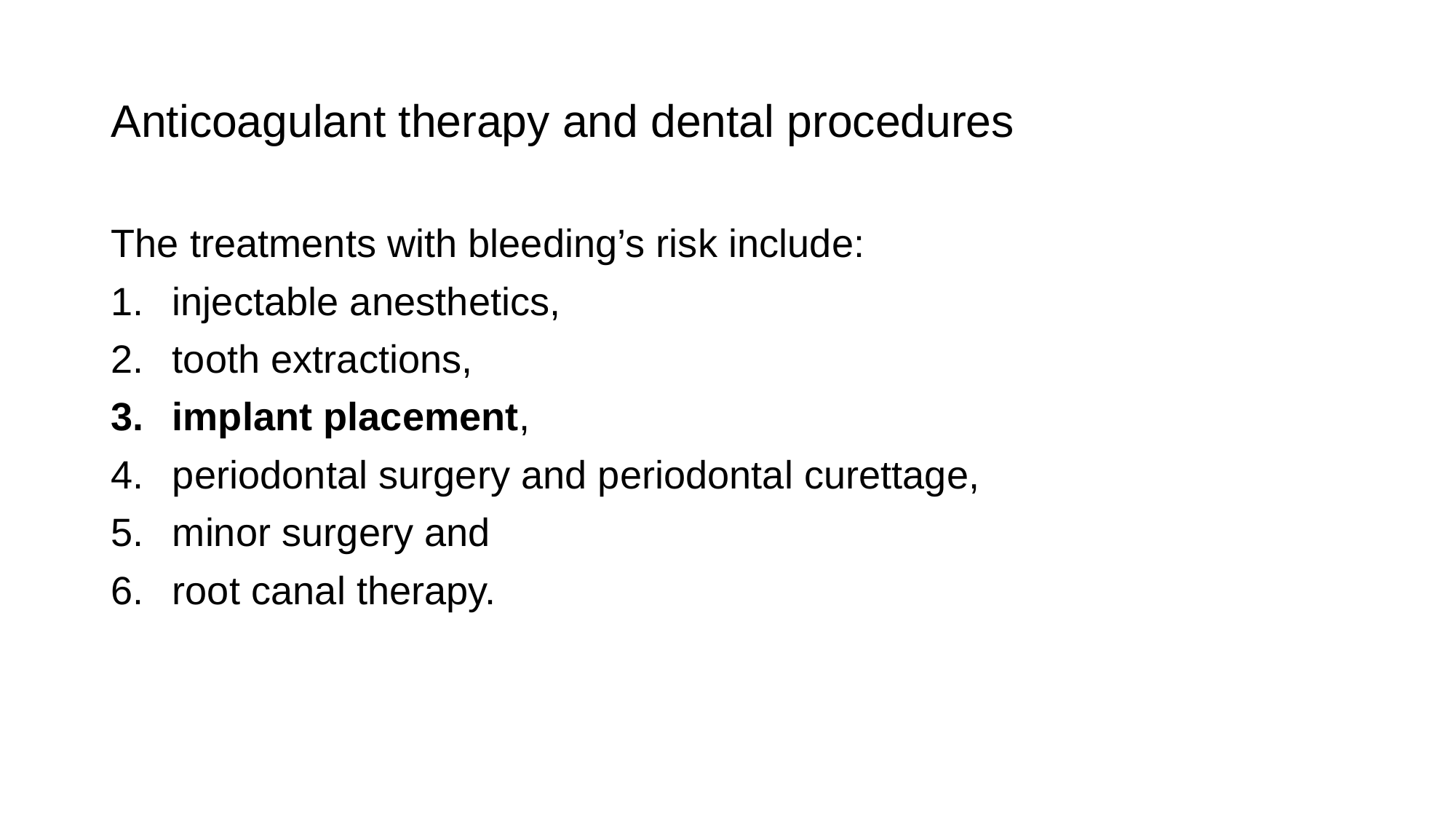

# Anticoagulant therapy and dental procedures
The treatments with bleeding’s risk include:
injectable anesthetics,
tooth extractions,
implant placement,
periodontal surgery and periodontal curettage,
minor surgery and
root canal therapy.